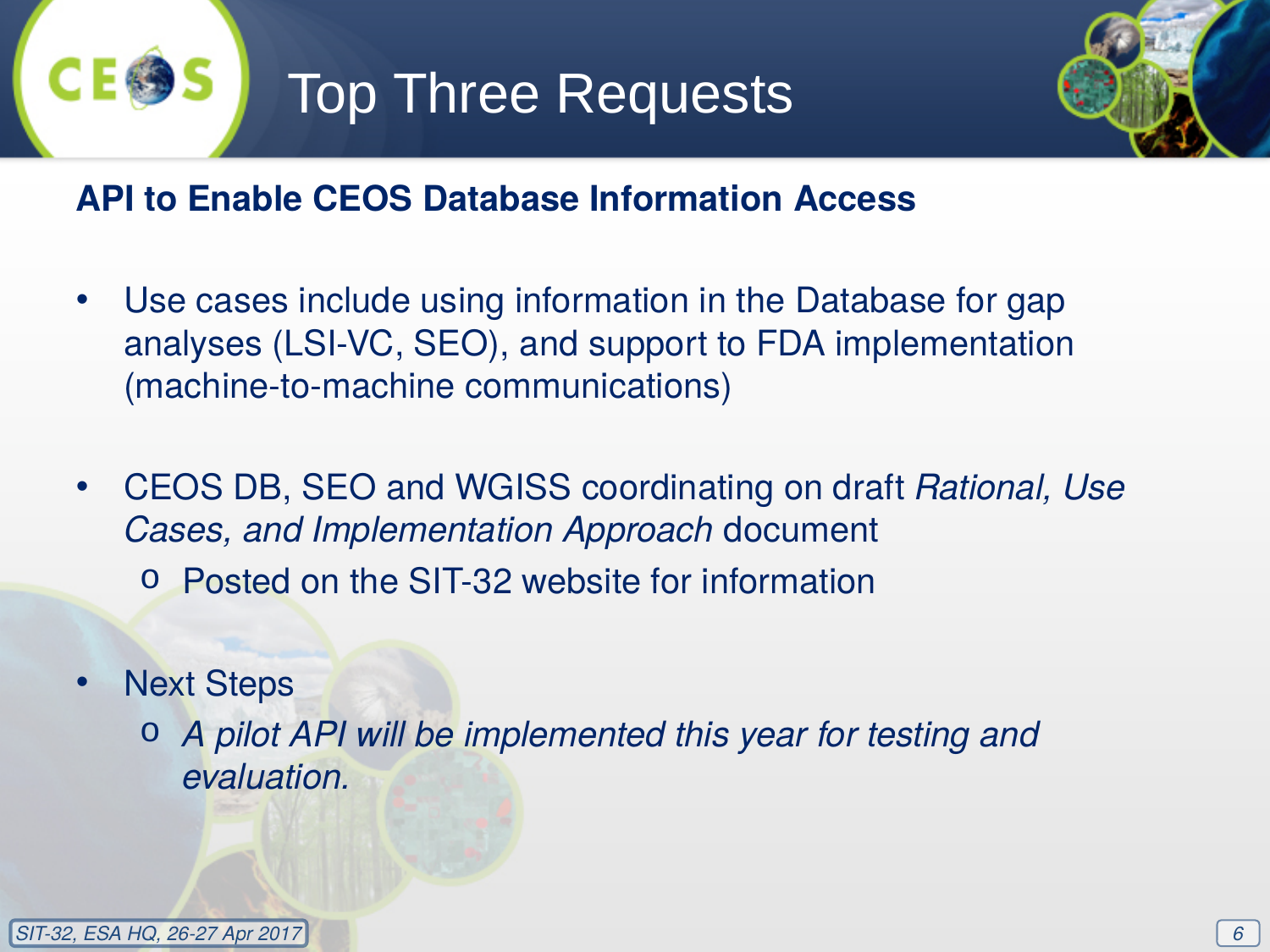

Top Three Requests
API to Enable CEOS Database Information Access

Use cases include using information in the Database for gap analyses (LSI-VC, SEO), and support to FDA implementation (machine-to-machine communications)

CEOS DB, SEO and WGISS coordinating on draft Rational, Use Cases, and Implementation Approach document
Posted on the SIT-32 website for information

Next Steps
A pilot API will be implemented this year for testing and evaluation.
6